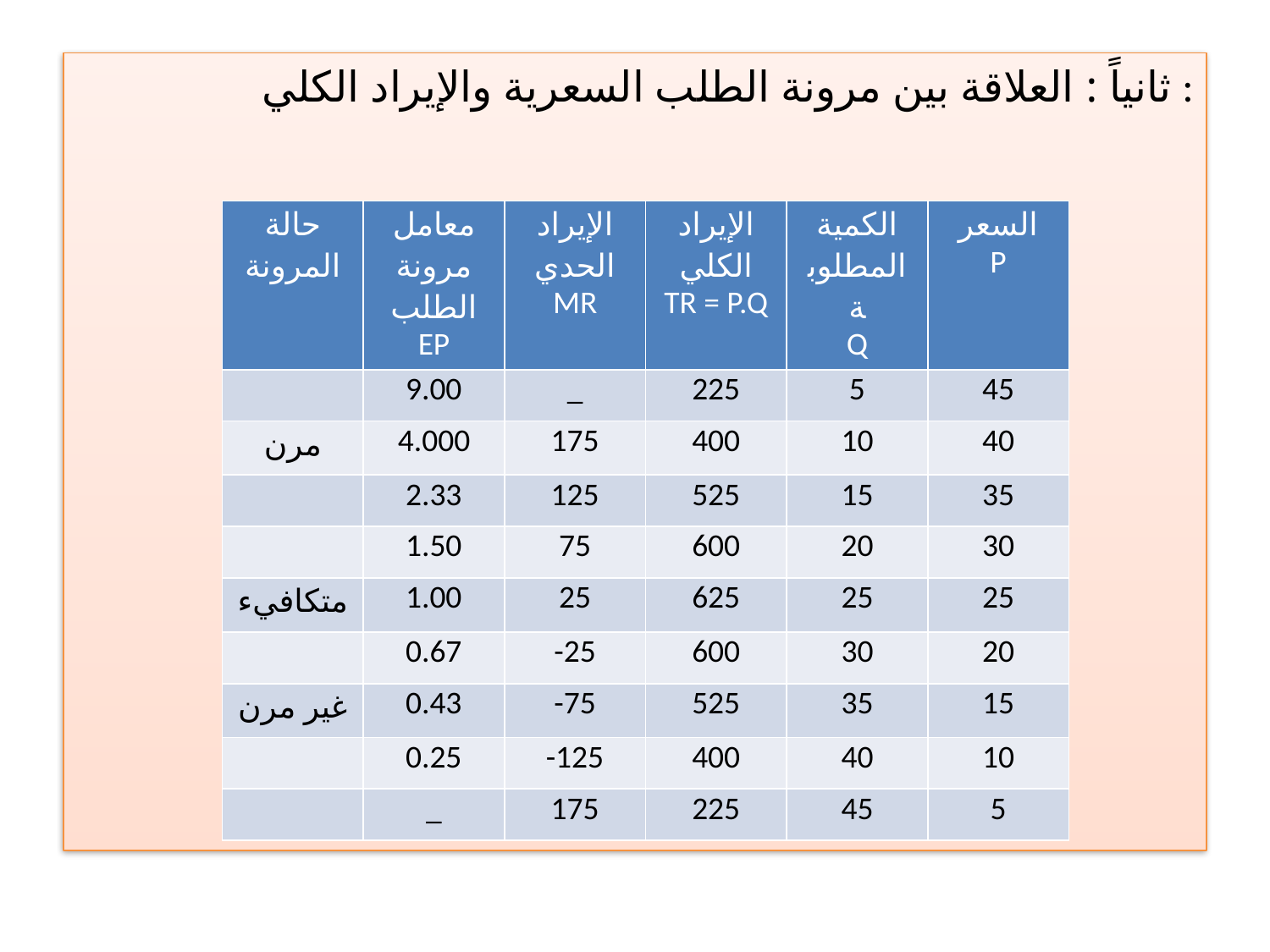

ثانياً : العلاقة بين مرونة الطلب السعرية والإيراد الكلي :

| حالة المرونة | معامل مرونة الطلب EP | الإيراد الحدي MR | الإيراد الكلي TR = P.Q | الكمية المطلوبة Q | السعر P |
| --- | --- | --- | --- | --- | --- |
|  | 9.00 | \_ | 225 | 5 | 45 |
| مرن | 4.000 | 175 | 400 | 10 | 40 |
|  | 2.33 | 125 | 525 | 15 | 35 |
|  | 1.50 | 75 | 600 | 20 | 30 |
| متكافيء | 1.00 | 25 | 625 | 25 | 25 |
|  | 0.67 | -25 | 600 | 30 | 20 |
| غير مرن | 0.43 | -75 | 525 | 35 | 15 |
|  | 0.25 | -125 | 400 | 40 | 10 |
|  | \_ | 175 | 225 | 45 | 5 |